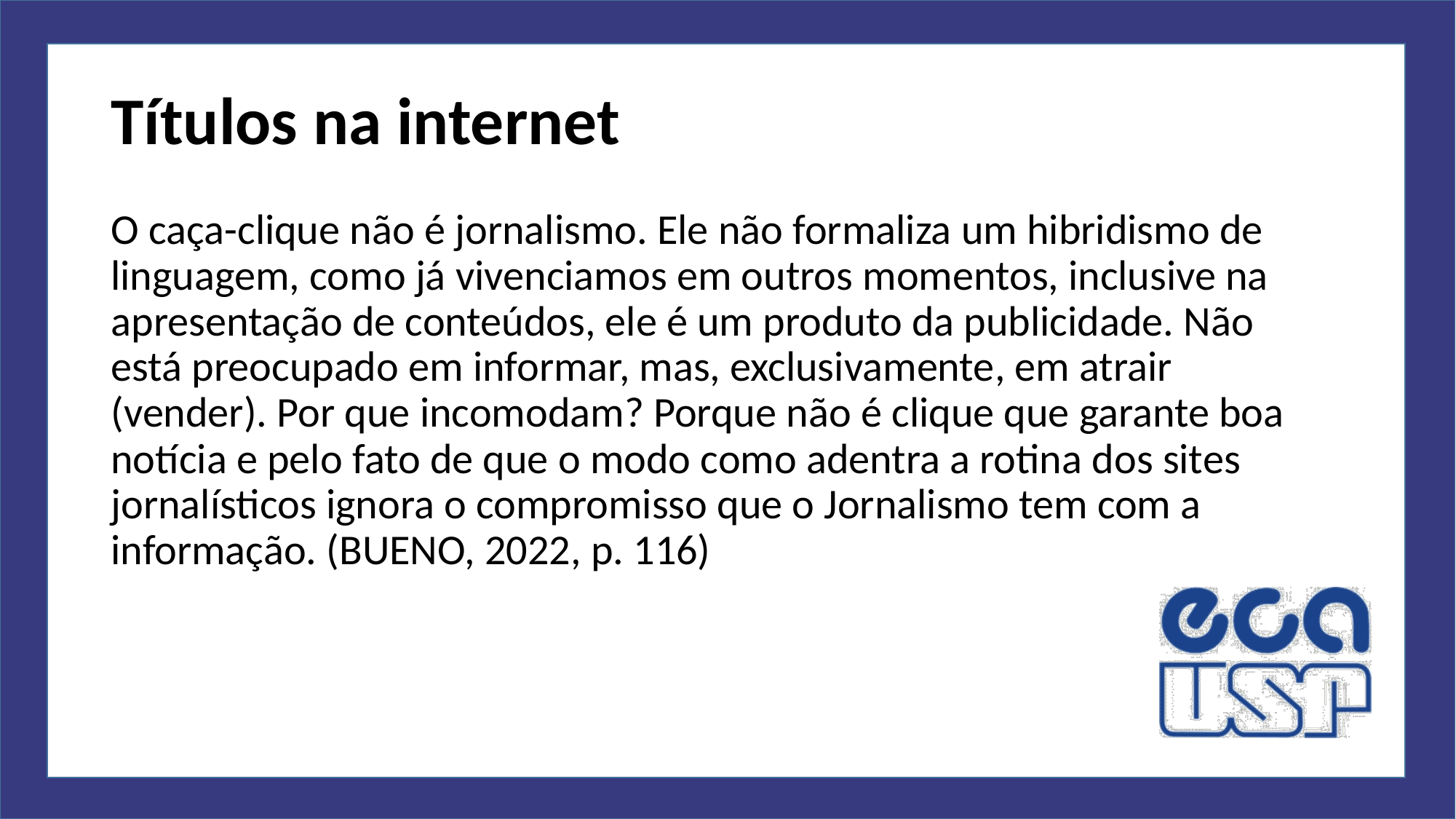

# Títulos na internet
O caça-clique não é jornalismo. Ele não formaliza um hibridismo de linguagem, como já vivenciamos em outros momentos, inclusive na apresentação de conteúdos, ele é um produto da publicidade. Não está preocupado em informar, mas, exclusivamente, em atrair (vender). Por que incomodam? Porque não é clique que garante boa notícia e pelo fato de que o modo como adentra a rotina dos sites jornalísticos ignora o compromisso que o Jornalismo tem com a informação. (BUENO, 2022, p. 116)